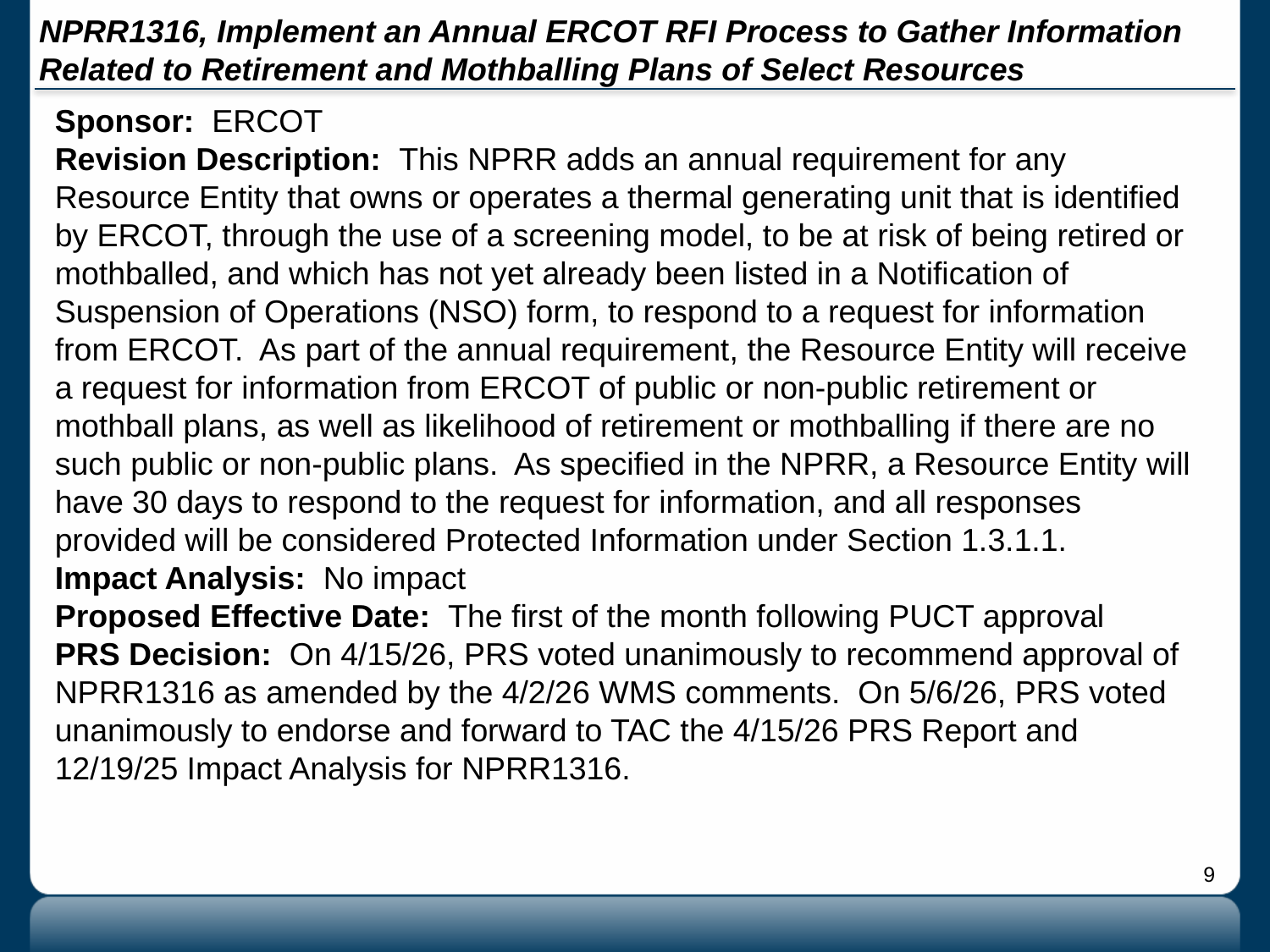

# NPRR1316, Implement an Annual ERCOT RFI Process to Gather Information Related to Retirement and Mothballing Plans of Select Resources
Sponsor:  ERCOT
Revision Description:  This NPRR adds an annual requirement for any Resource Entity that owns or operates a thermal generating unit that is identified by ERCOT, through the use of a screening model, to be at risk of being retired or mothballed, and which has not yet already been listed in a Notification of Suspension of Operations (NSO) form, to respond to a request for information from ERCOT.  As part of the annual requirement, the Resource Entity will receive a request for information from ERCOT of public or non-public retirement or mothball plans, as well as likelihood of retirement or mothballing if there are no such public or non-public plans.  As specified in the NPRR, a Resource Entity will have 30 days to respond to the request for information, and all responses provided will be considered Protected Information under Section 1.3.1.1.
Impact Analysis:  No impact
Proposed Effective Date:  The first of the month following PUCT approval
PRS Decision:  On 4/15/26, PRS voted unanimously to recommend approval of NPRR1316 as amended by the 4/2/26 WMS comments.  On 5/6/26, PRS voted unanimously to endorse and forward to TAC the 4/15/26 PRS Report and 12/19/25 Impact Analysis for NPRR1316.